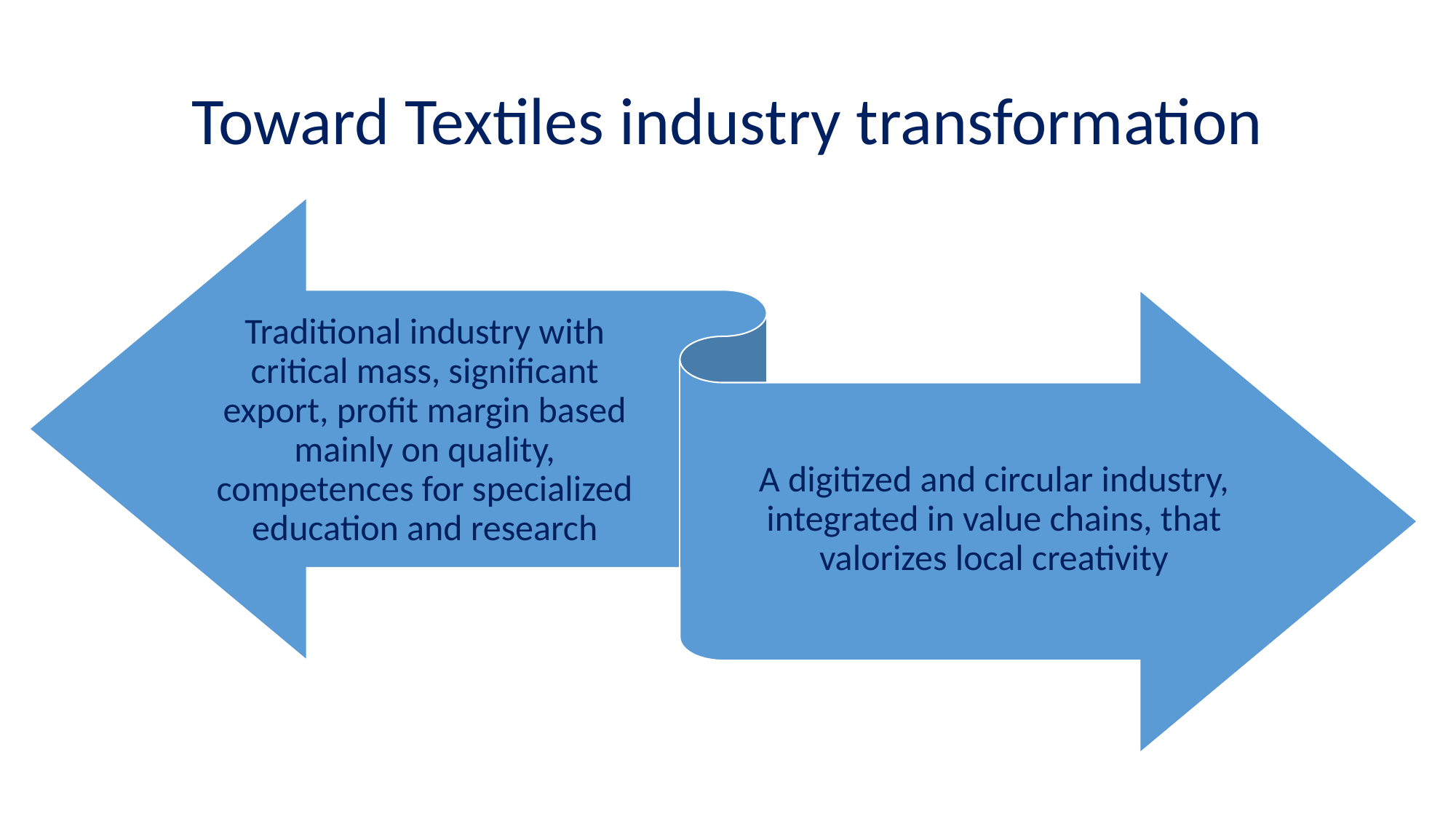

# Toward Textiles industry transformation
Traditional industry with critical mass, significant export, profit margin based mainly on quality, competences for specialized education and research
A digitized and circular industry, integrated in value chains, that valorizes local creativity